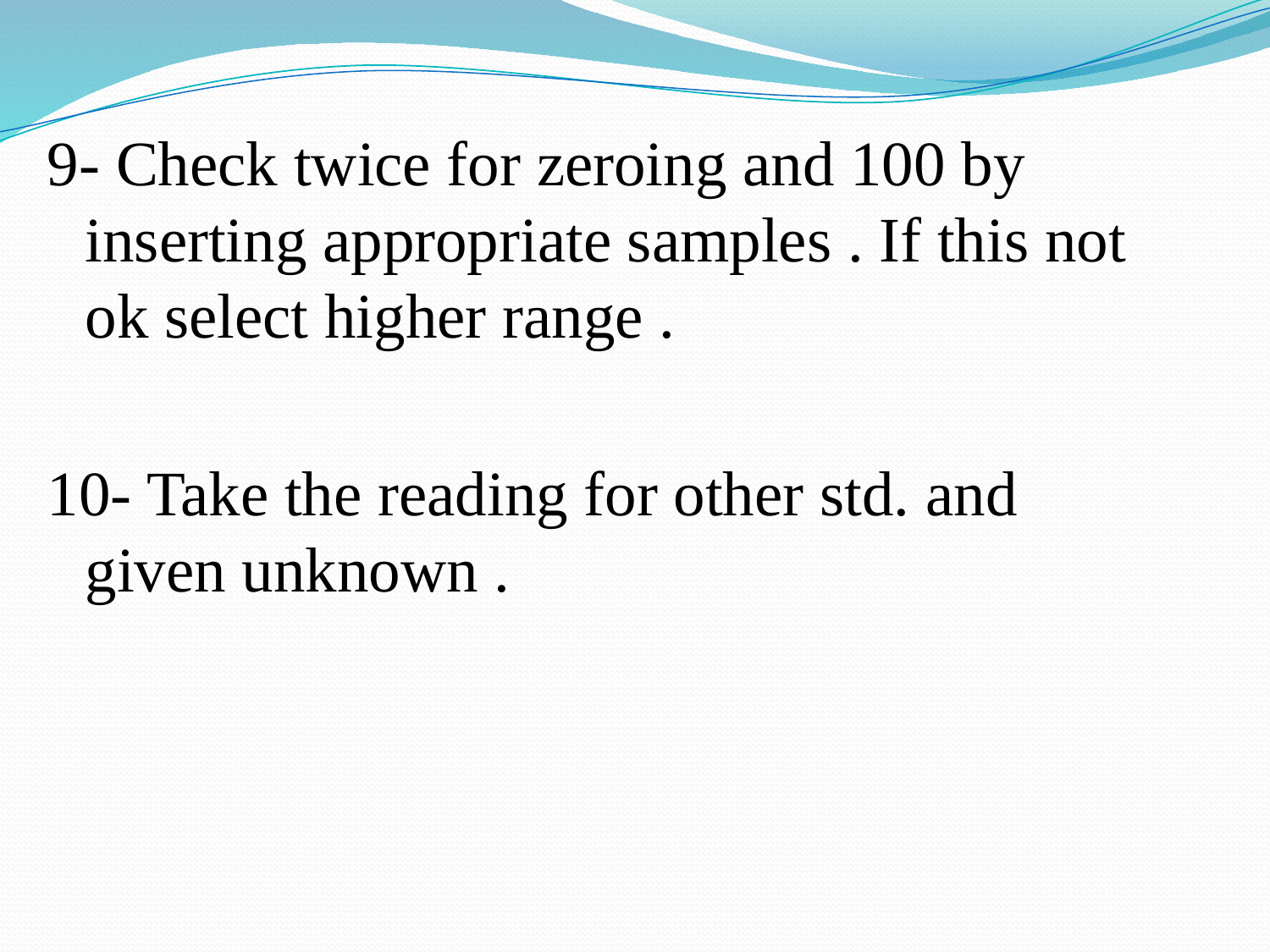

9- Check twice for zeroing and 100 by inserting appropriate samples . If this not ok select higher range .

10- Take the reading for other std. and given unknown .